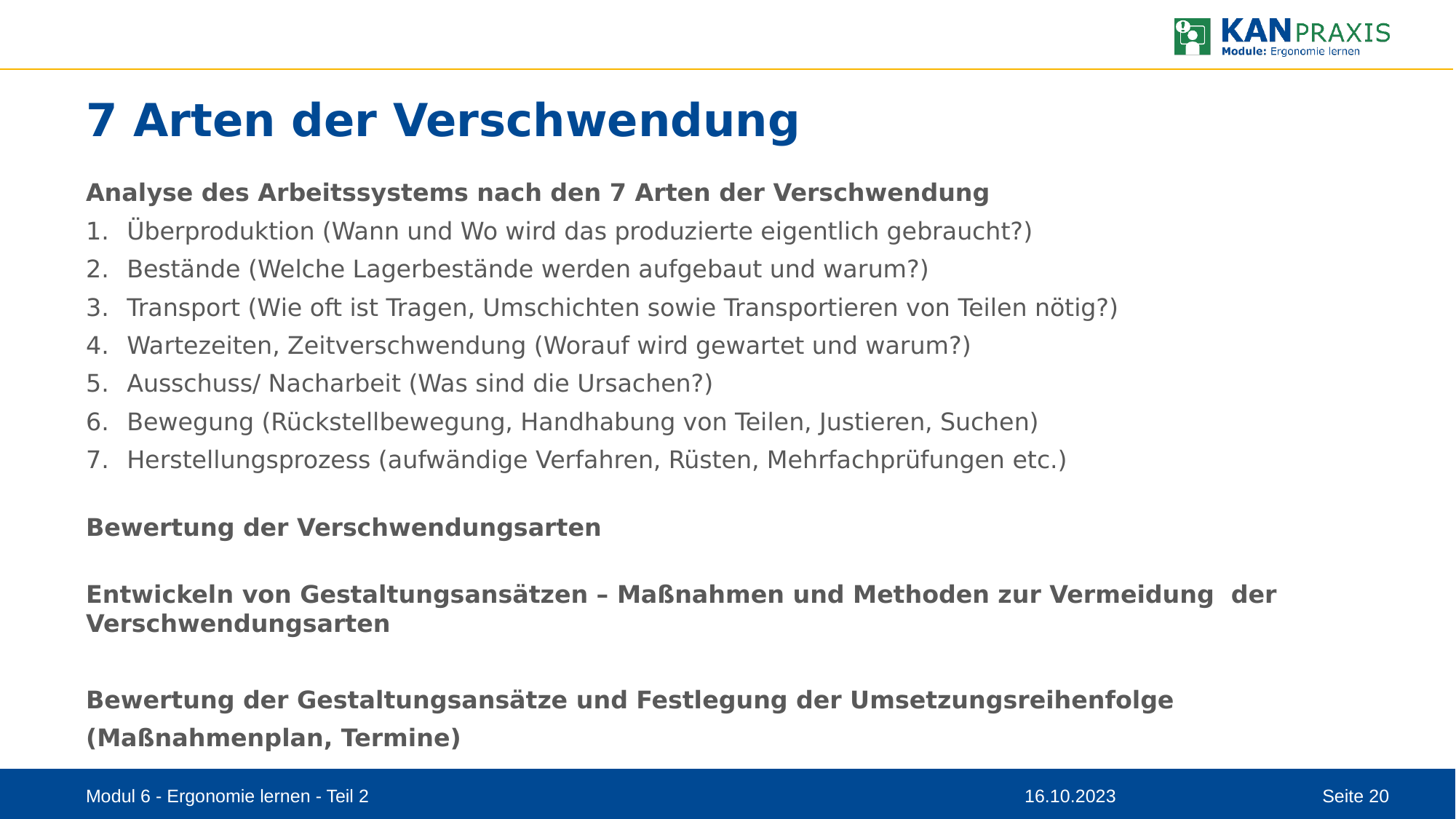

# 7 Arten der Verschwendung
Analyse des Arbeitssystems nach den 7 Arten der Verschwendung
Überproduktion (Wann und Wo wird das produzierte eigentlich gebraucht?)
Bestände (Welche Lagerbestände werden aufgebaut und warum?)
Transport (Wie oft ist Tragen, Umschichten sowie Transportieren von Teilen nötig?)
Wartezeiten, Zeitverschwendung (Worauf wird gewartet und warum?)
Ausschuss/ Nacharbeit (Was sind die Ursachen?)
Bewegung (Rückstellbewegung, Handhabung von Teilen, Justieren, Suchen)
Herstellungsprozess (aufwändige Verfahren, Rüsten, Mehrfachprüfungen etc.)
Bewertung der Verschwendungsarten
Entwickeln von Gestaltungsansätzen – Maßnahmen und Methoden zur Vermeidung  der Verschwendungsarten

Bewertung der Gestaltungsansätze und Festlegung der Umsetzungsreihenfolge
(Maßnahmenplan, Termine)

Modul 6 - Ergonomie lernen - Teil 2
16.10.2023
Seite 20